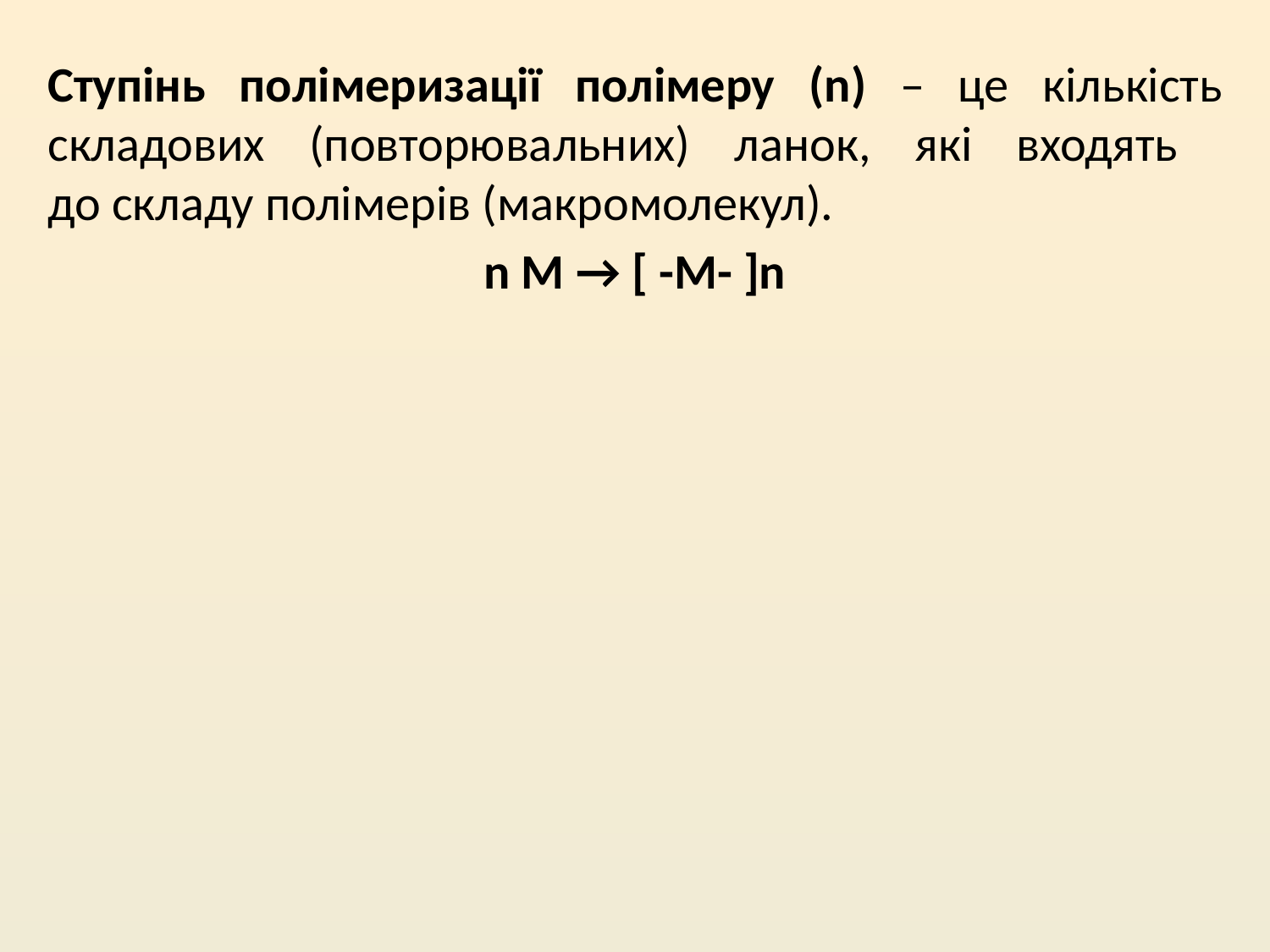

Ступінь полімеризації полімеру (n) – це кількість складових (повторювальних) ланок, які входять
до складу полімерів (макромолекул).
n M → [ -M- ]n